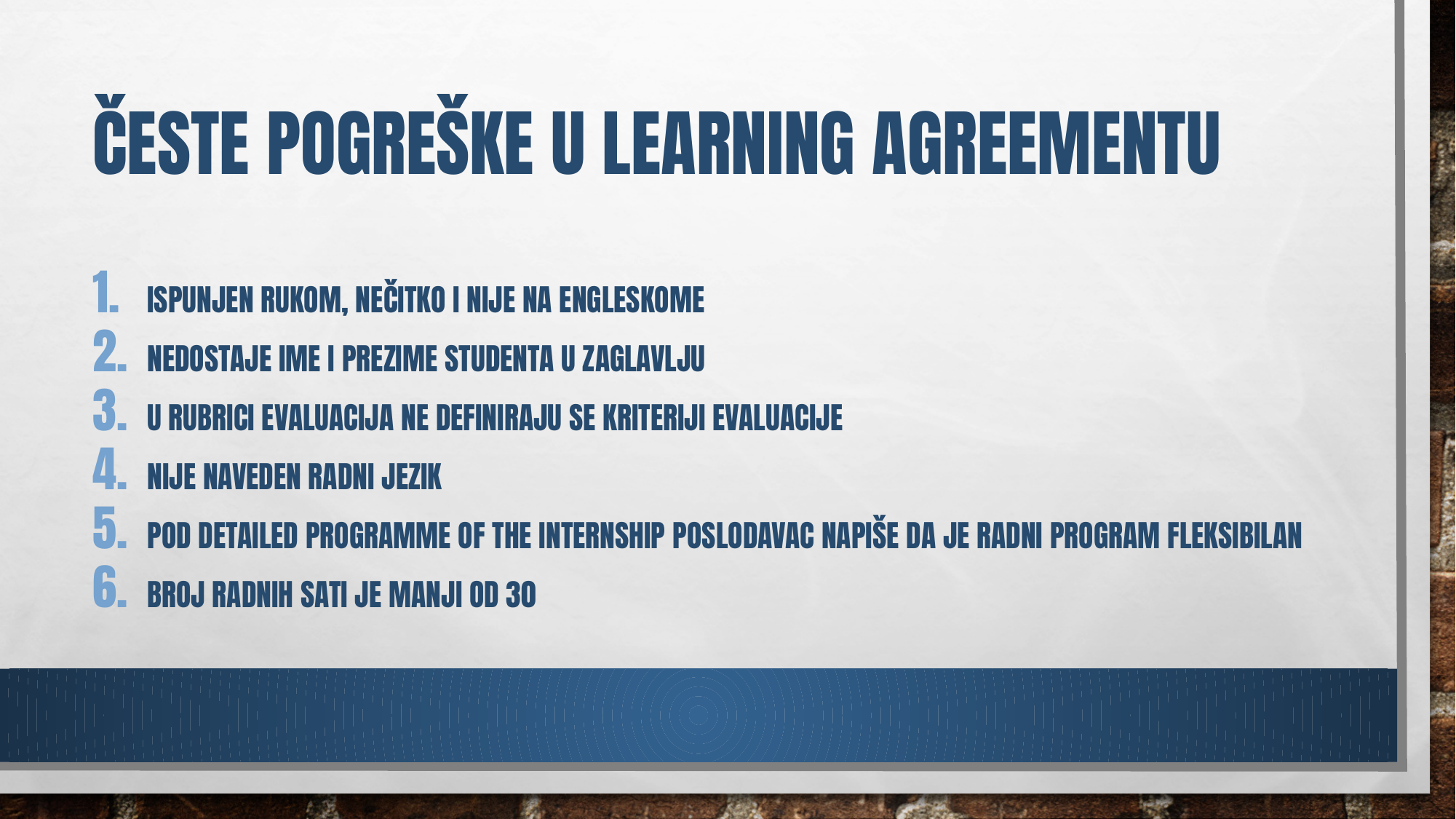

# Česte pogreške u Learning agreementu
Ispunjen rukom, nečitko i nije na engleskome
Nedostaje ime i prezime studenta u zaglavlju
U rubrici evaluacija ne definiraju se kriteriji evaluacije
Nije naveden radni jezik
Pod detailed programme of the internship Poslodavac napiše da je radni program fleksibilan
Broj radnih sati je manji od 30